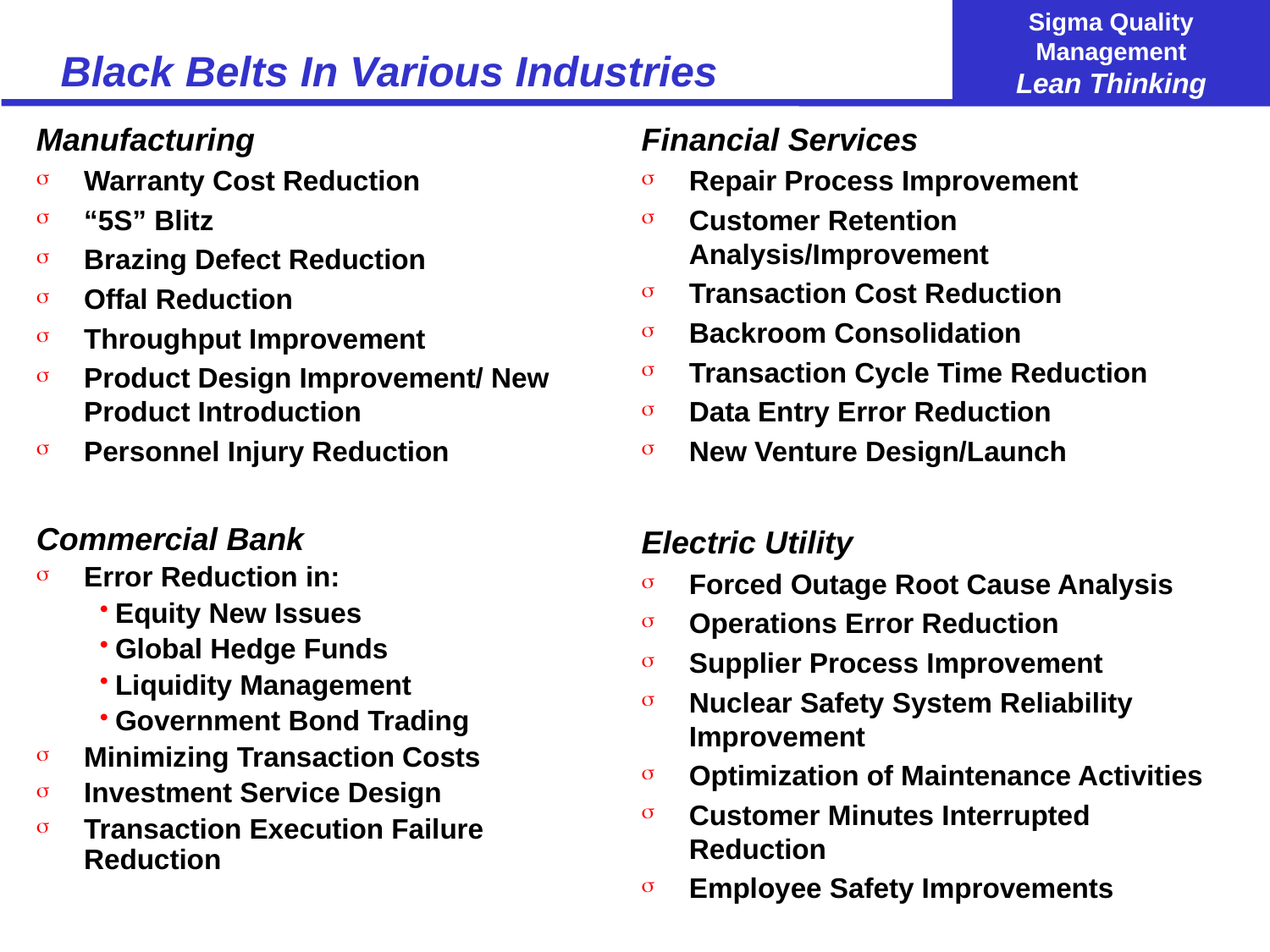

# Black Belts In Various Industries
Manufacturing
Warranty Cost Reduction
“5S” Blitz
Brazing Defect Reduction
Offal Reduction
Throughput Improvement
Product Design Improvement/ New Product Introduction
Personnel Injury Reduction
Financial Services
Repair Process Improvement
Customer Retention Analysis/Improvement
Transaction Cost Reduction
Backroom Consolidation
Transaction Cycle Time Reduction
Data Entry Error Reduction
New Venture Design/Launch
Commercial Bank
Error Reduction in:
Equity New Issues
Global Hedge Funds
Liquidity Management
Government Bond Trading
Minimizing Transaction Costs
Investment Service Design
Transaction Execution Failure Reduction
Electric Utility
Forced Outage Root Cause Analysis
Operations Error Reduction
Supplier Process Improvement
Nuclear Safety System Reliability Improvement
Optimization of Maintenance Activities
Customer Minutes Interrupted Reduction
Employee Safety Improvements